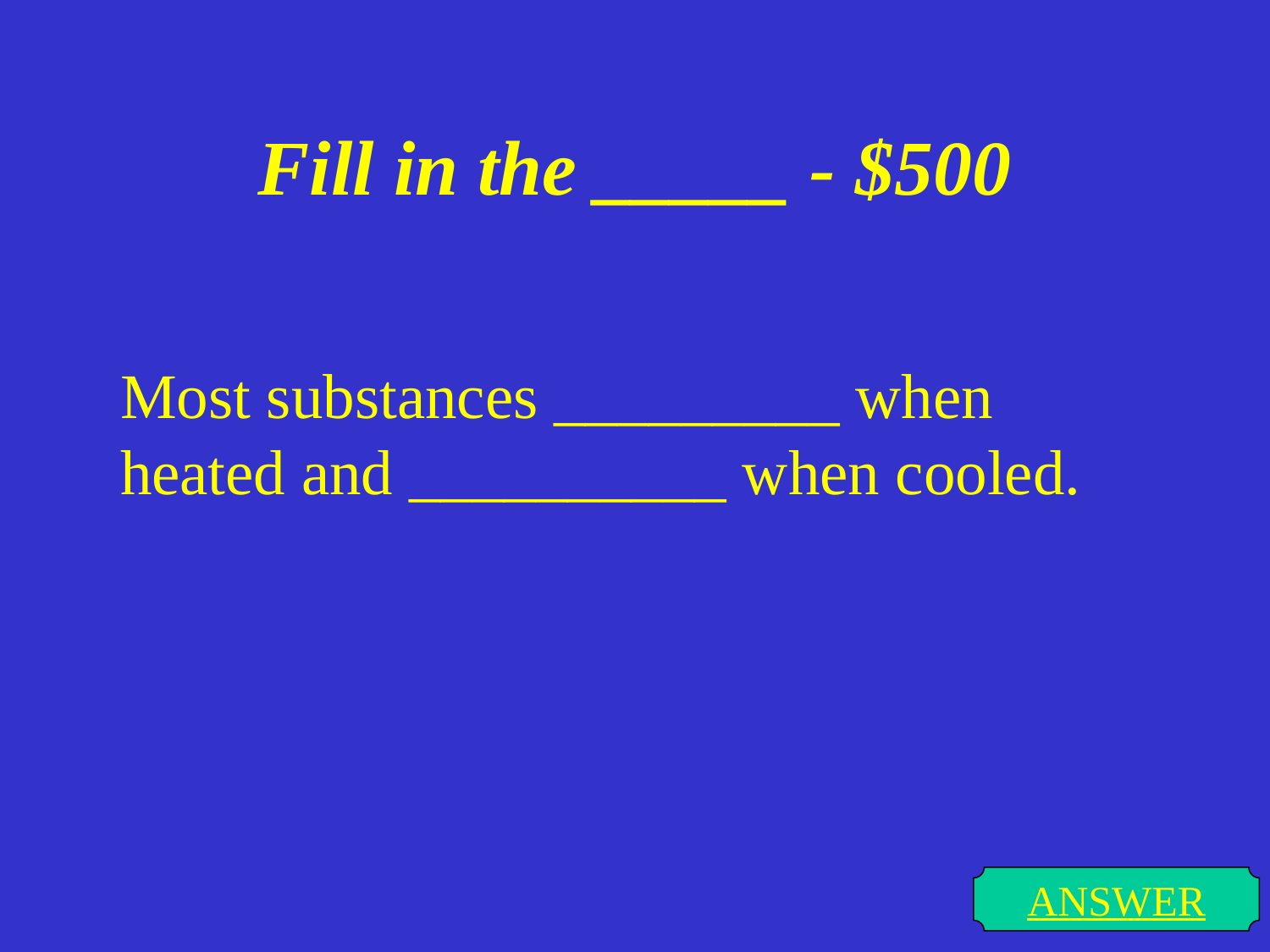

# Fill in the _____ - $500
Most substances _________ when heated and __________ when cooled.

ANSWER